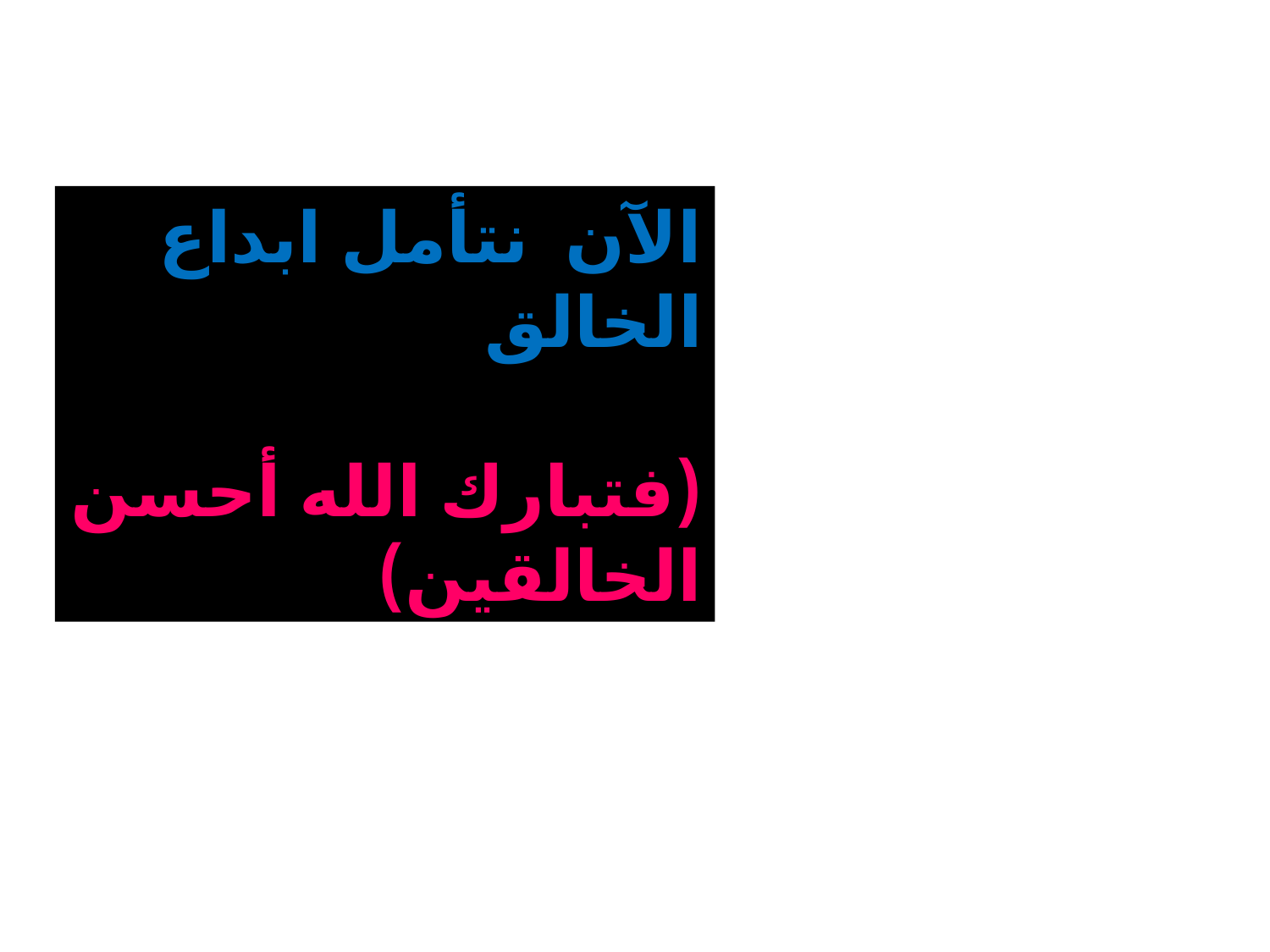

الآن  نتأمل ابداع الخالق
(فتبارك الله أحسن الخالقين)